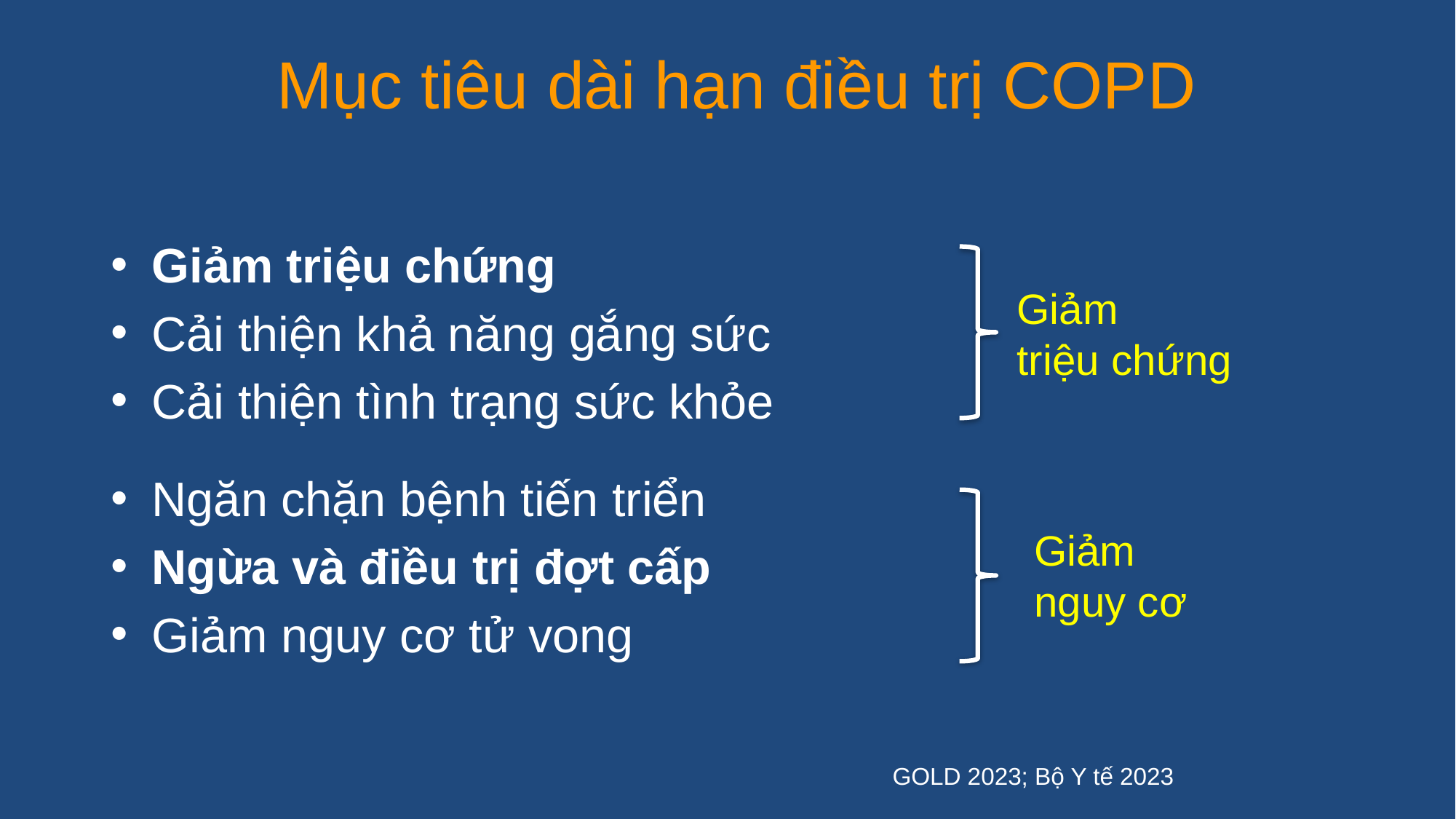

# Mục tiêu dài hạn điều trị COPD
Giảm triệu chứng
Cải thiện khả năng gắng sức
Cải thiện tình trạng sức khỏe

Ngăn chặn bệnh tiến triển
Ngừa và điều trị đợt cấp
Giảm nguy cơ tử vong

Giảm
triệu chứng

Giảm nguy cơ
GOLD 2023; Bộ Y tế 2023